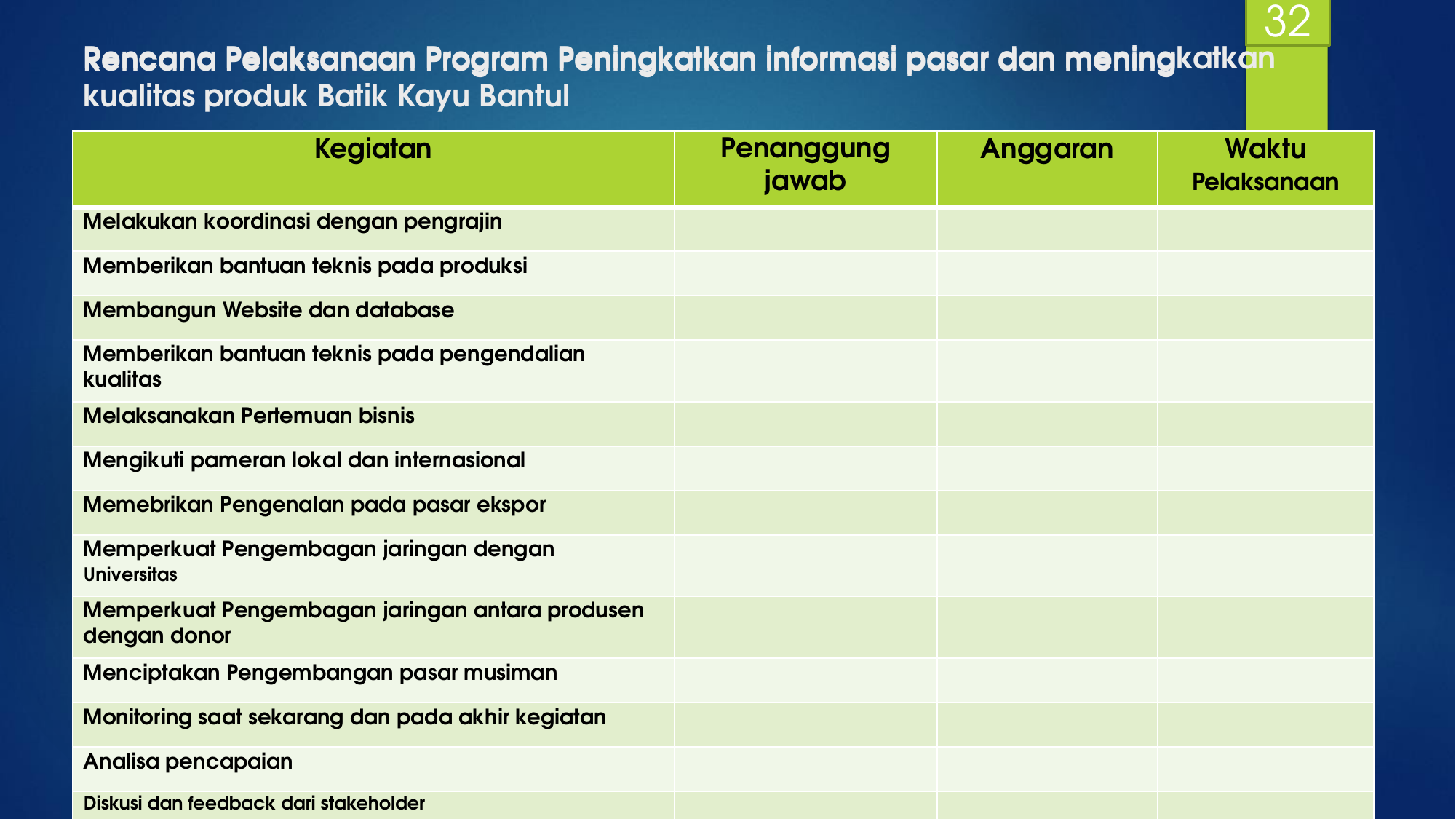

Rencana Pelaksanaan Program Peningkatkan informasi pasar dan mening kualitas produk Batik Kayu Bantul

32

Rencana Pelaksanaan Program Peningkatkan informasi pasar dan meningkatkan

Kegiatan

Penanggung jawab

Anggaran

Waktu
Pelaksanaan

Melakukan koordinasi dengan pengrajin

Memberikan bantuan teknis pada produksi

Membangun Website dan database

Memberikan bantuan teknis pada pengendalian kualitas

Melaksanakan Pertemuan bisnis

Mengikuti pameran lokal dan internasional

Memebrikan Pengenalan pada pasar ekspor

Memperkuat Pengembagan jaringan dengan
Universitas

Memperkuat Pengembagan jaringan antara produsen dengan donor

Menciptakan Pengembangan pasar musiman

Monitoring saat sekarang dan pada akhir kegiatan

Analisa pencapaian

Diskusi dan feedback dari stakeholder